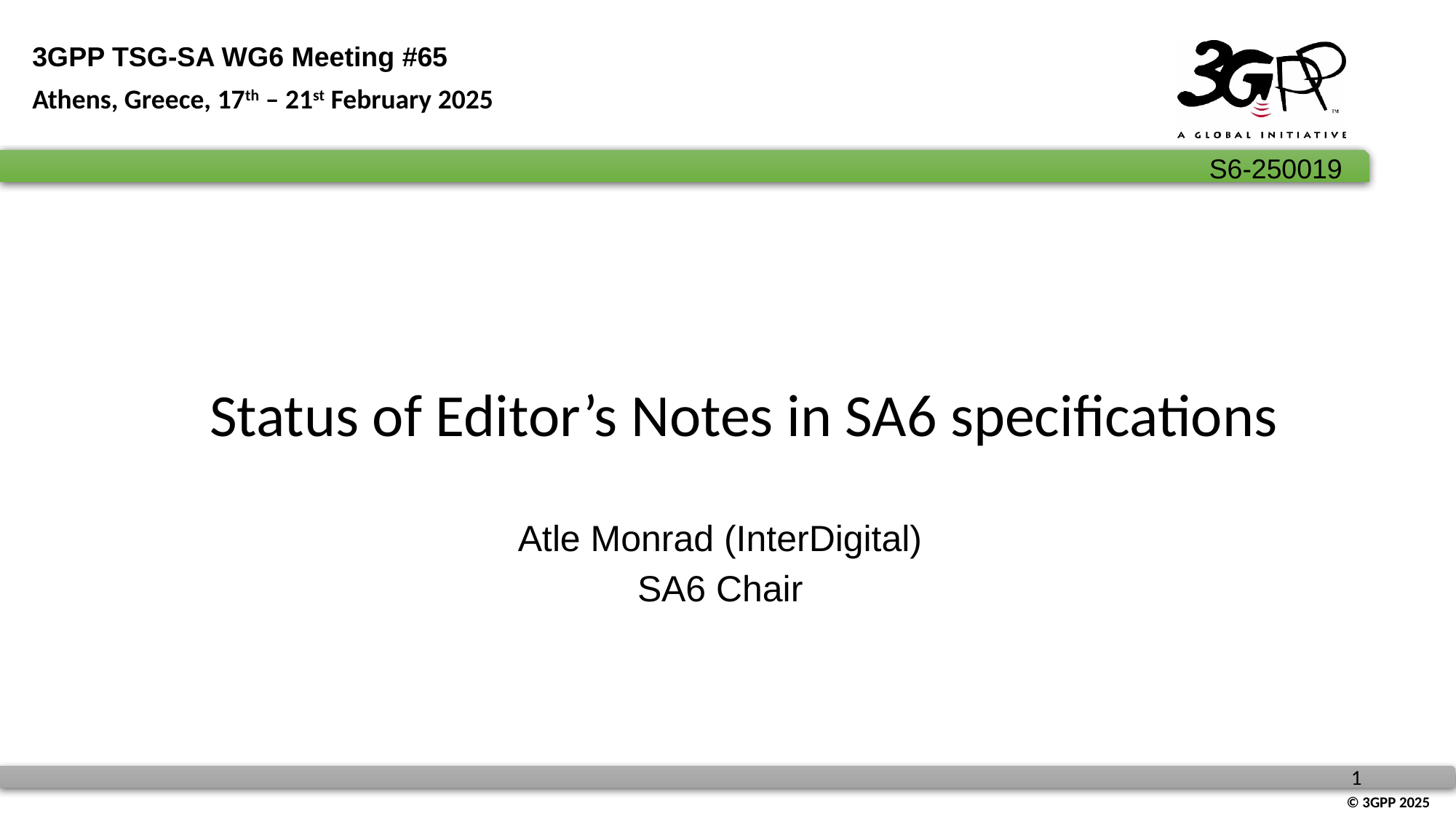

3GPP TSG-SA WG6 Meeting #65
Athens, Greece, 17th – 21st February 2025
# Status of Editor’s Notes in SA6 specifications
Atle Monrad (InterDigital)
SA6 Chair